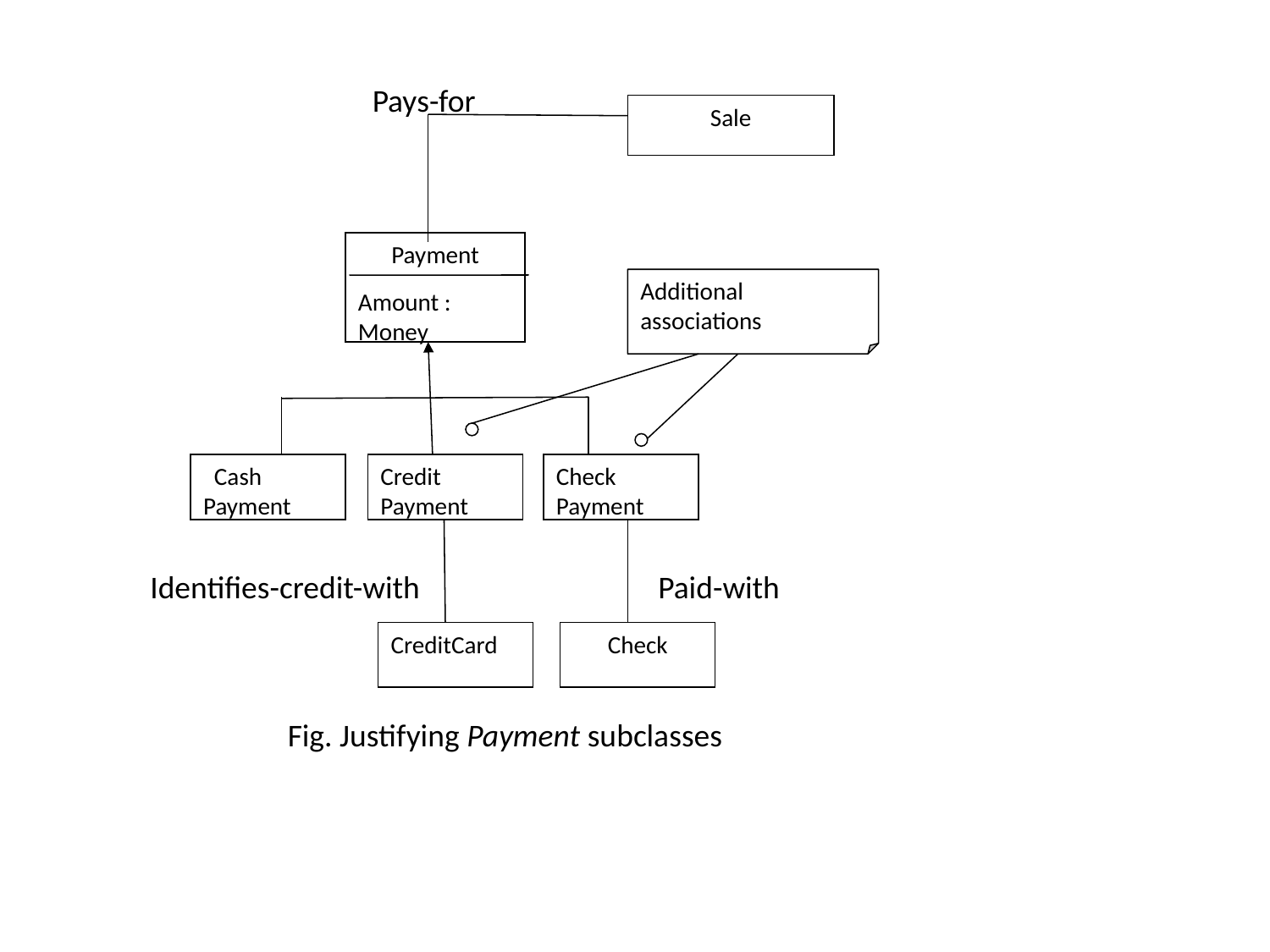

Pays-for
Sale
Payment
Amount : Money
Additional associations

  Cash Payment
Credit Payment
Check Payment
Identifies-credit-with
Paid-with
CreditCard
Check
Fig. Justifying Payment subclasses